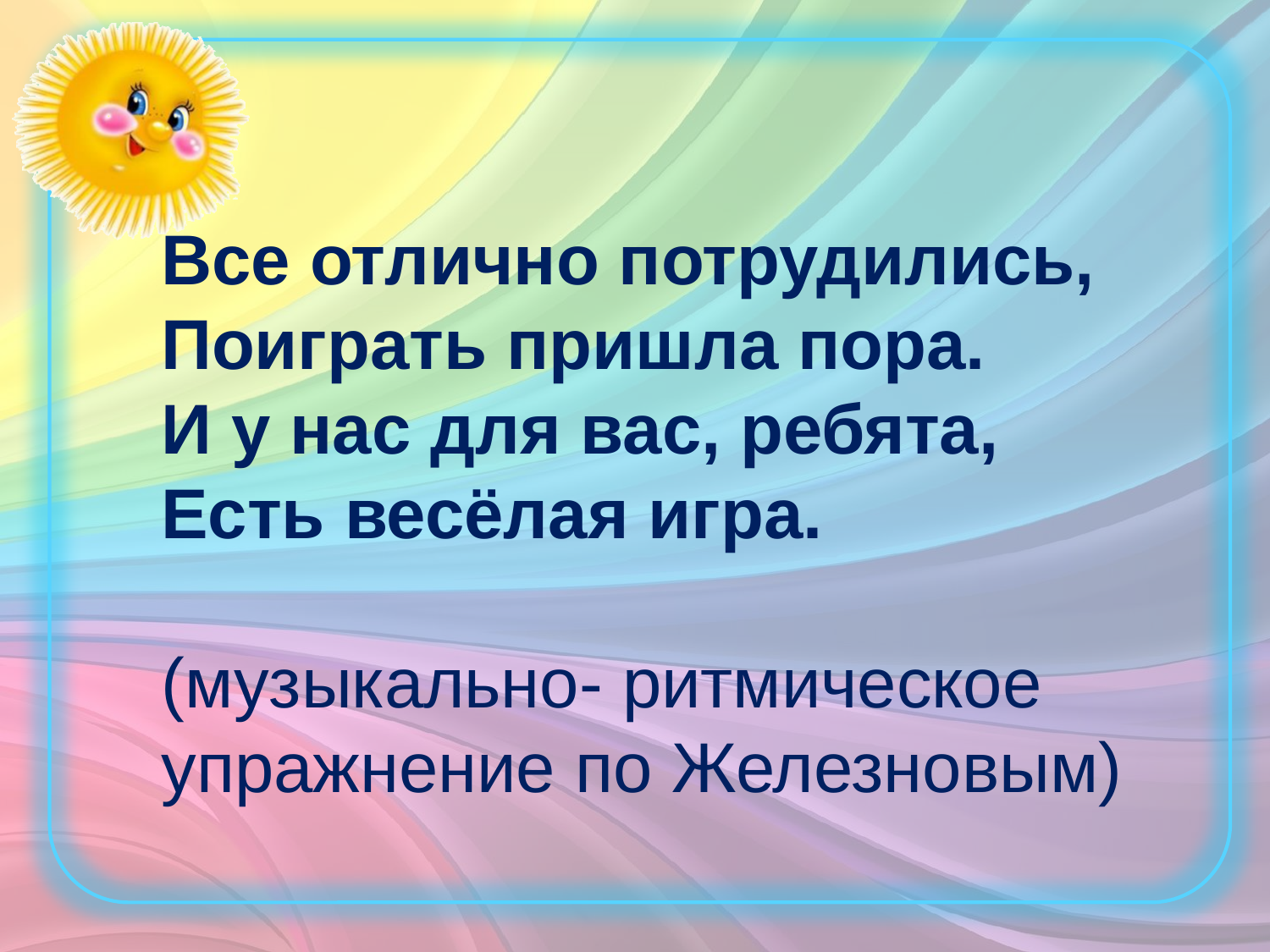

Все отлично потрудились,
Поиграть пришла пора.
И у нас для вас, ребята,
Есть весёлая игра.

(музыкально- ритмическое упражнение по Железновым)